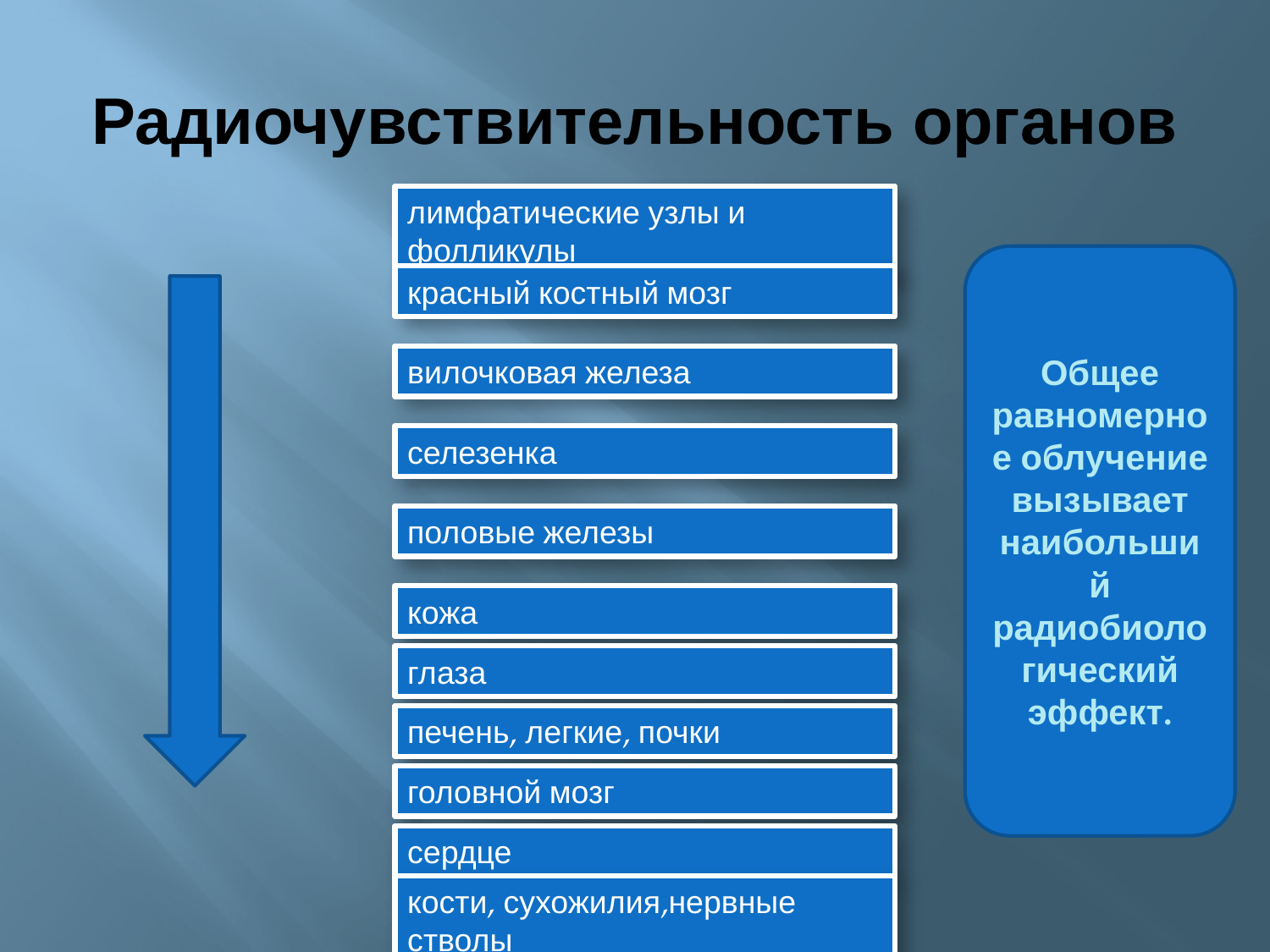

# Радиочувствительность органов
лимфатические узлы и фолликулы
Общее равномерное облучение вызывает наибольший радиобиологический эффект.
красный костный мозг

вилочковая железа
селезенка
половые железы
кожа
глаза
печень, легкие, почки
головной мозг
сердце
кости, сухожилия,нервные стволы